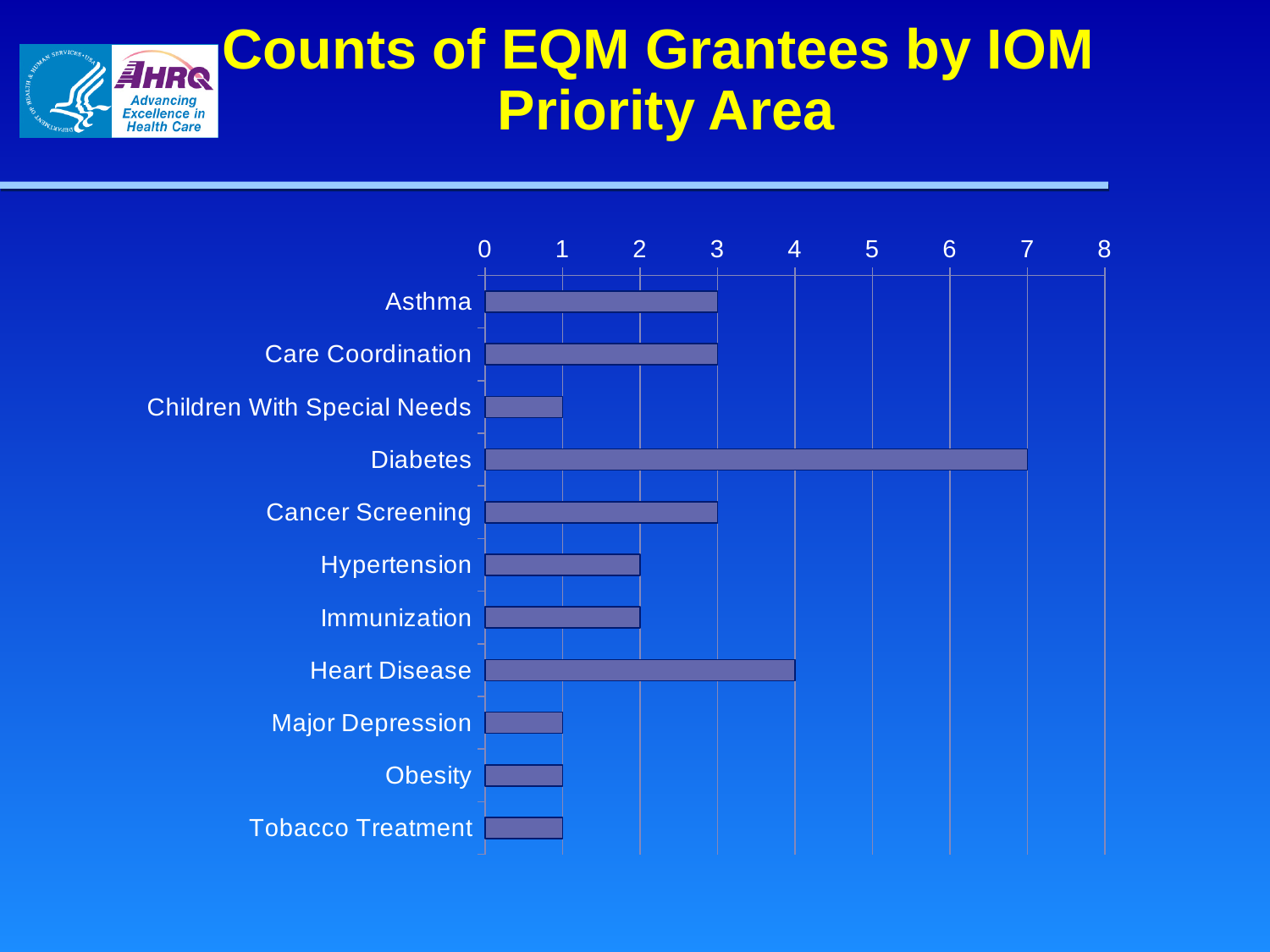

Counts of EQM Grantees by IOM
Priority Area

### Chart

| Category | Total Grantees |
|---|---|
| Asthma | 3.0 |
| Care Coordination | 3.0 |
| Children With Special Needs | 1.0 |
| Diabetes | 7.0 |
| Cancer Screening | 3.0 |
| Hypertension | 2.0 |
| Immunization | 2.0 |
| Heart Disease | 4.0 |
| Major Depression | 1.0 |
| Obesity | 1.0 |
| Tobacco Treatment | 1.0 |